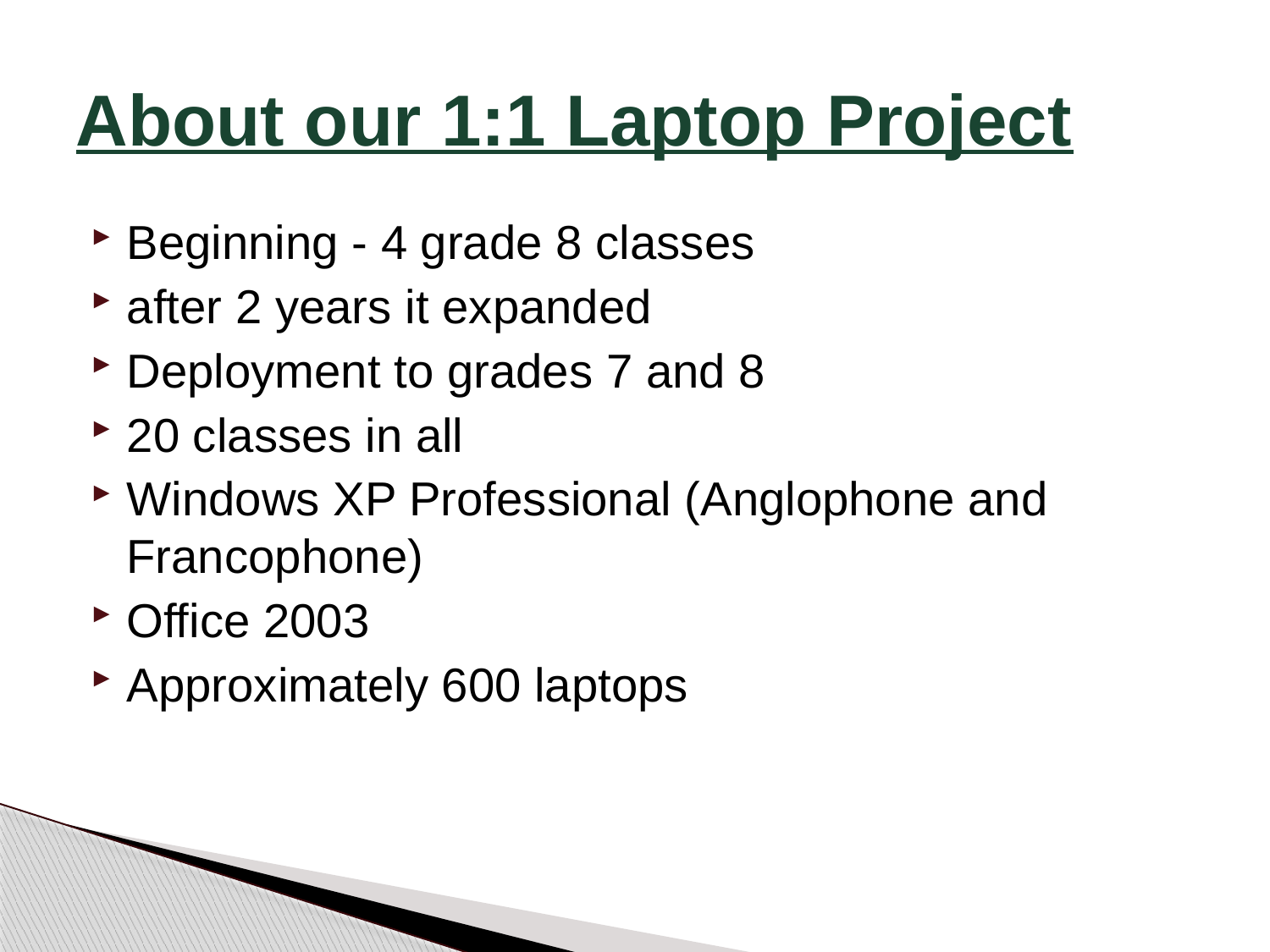

# About our 1:1 Laptop Project
Beginning - 4 grade 8 classes
after 2 years it expanded
Deployment to grades 7 and 8
20 classes in all
Windows XP Professional (Anglophone and Francophone)
Office 2003
Approximately 600 laptops